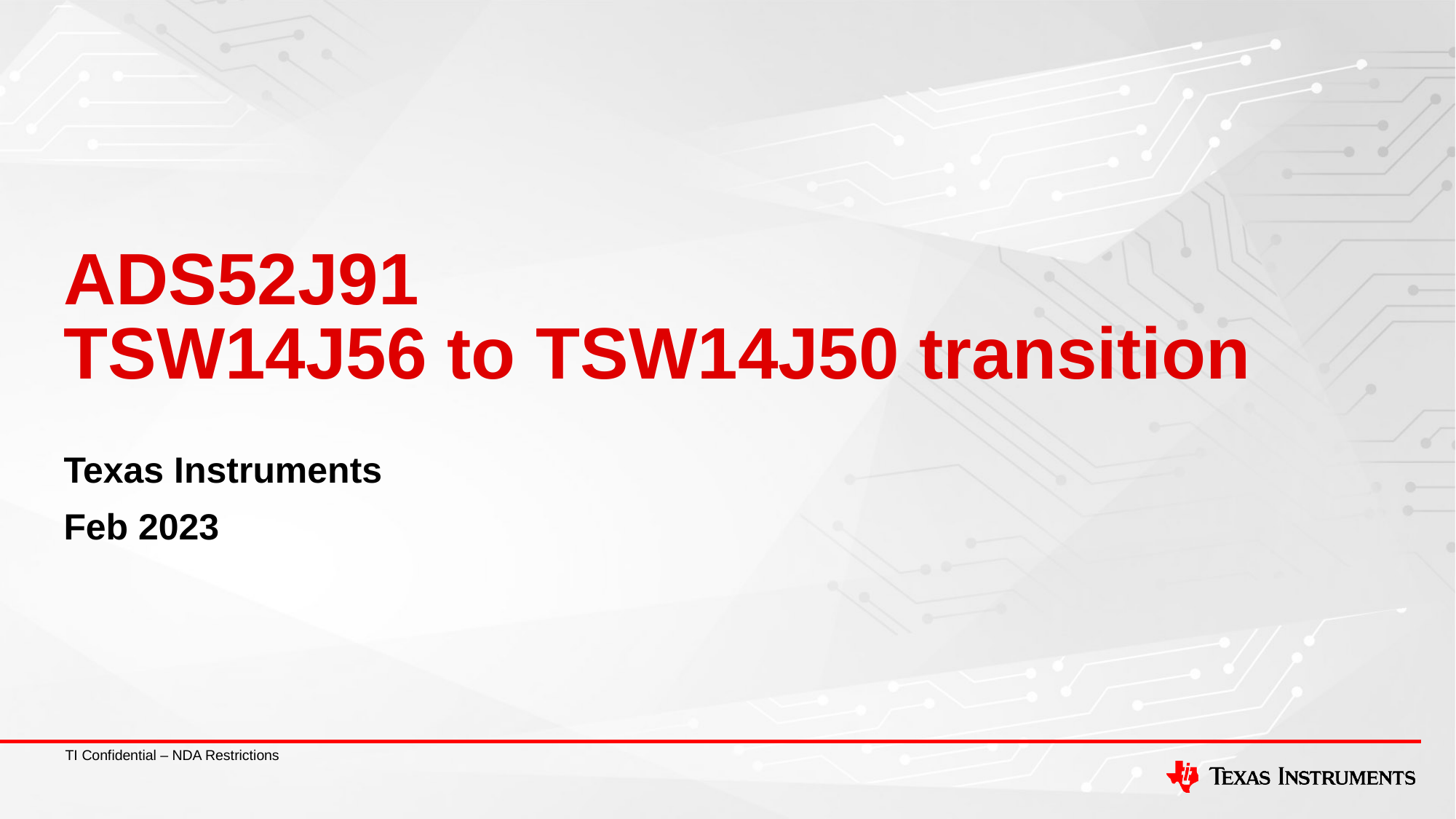

# ADS52J91 TSW14J56 to TSW14J50 transition
Texas Instruments
Feb 2023